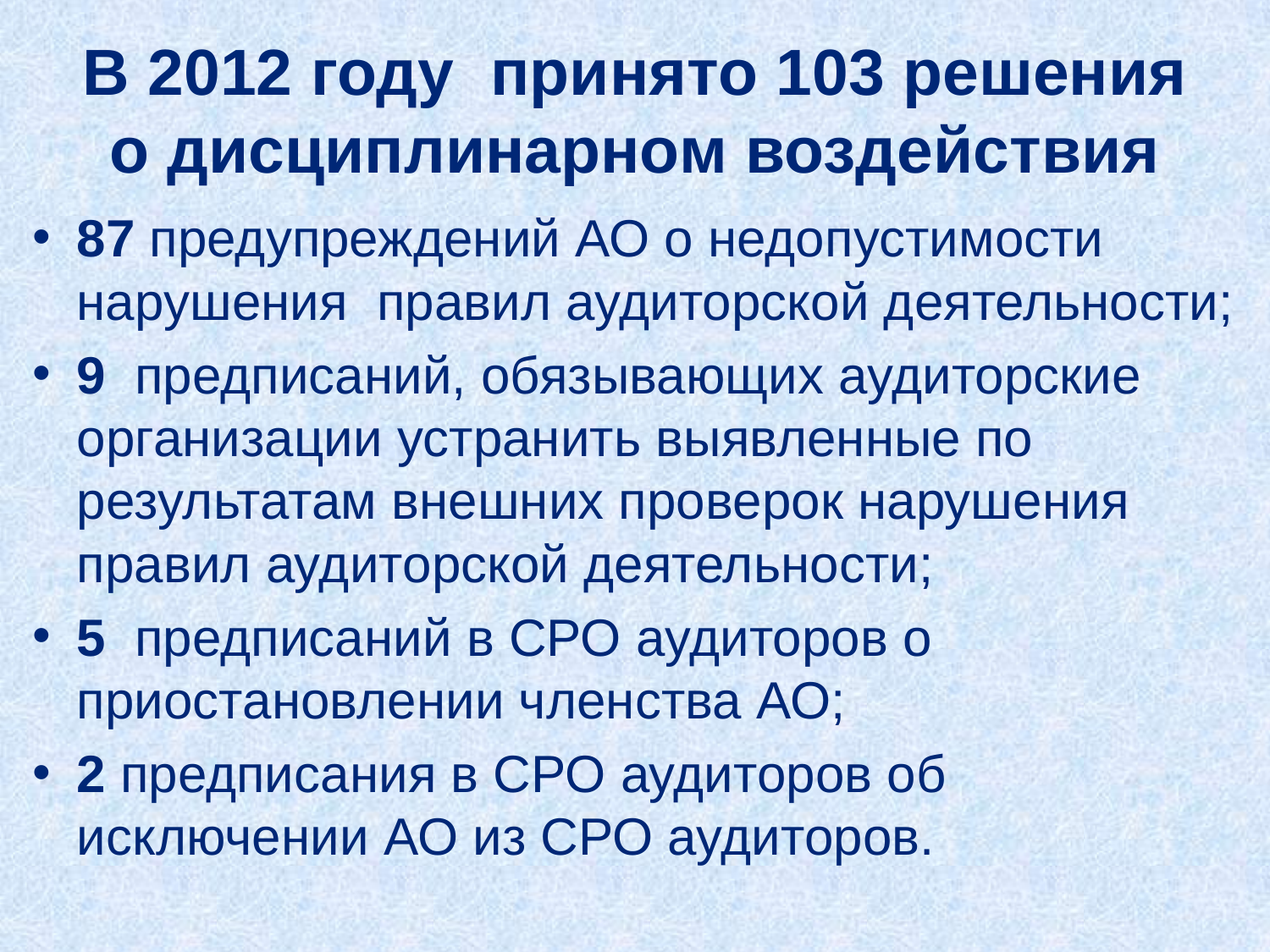

# В 2012 году  принято 103 решения о дисциплинарном воздействия
87 предупреждений АО о недопустимости нарушения  правил аудиторской деятельности;
9  предписаний, обязывающих аудиторские организации устранить выявленные по результатам внешних проверок нарушения правил аудиторской деятельности;
5  предписаний в СРО аудиторов о приостановлении членства АО;
2 предписания в СРО аудиторов об исключении АО из СРО аудиторов.